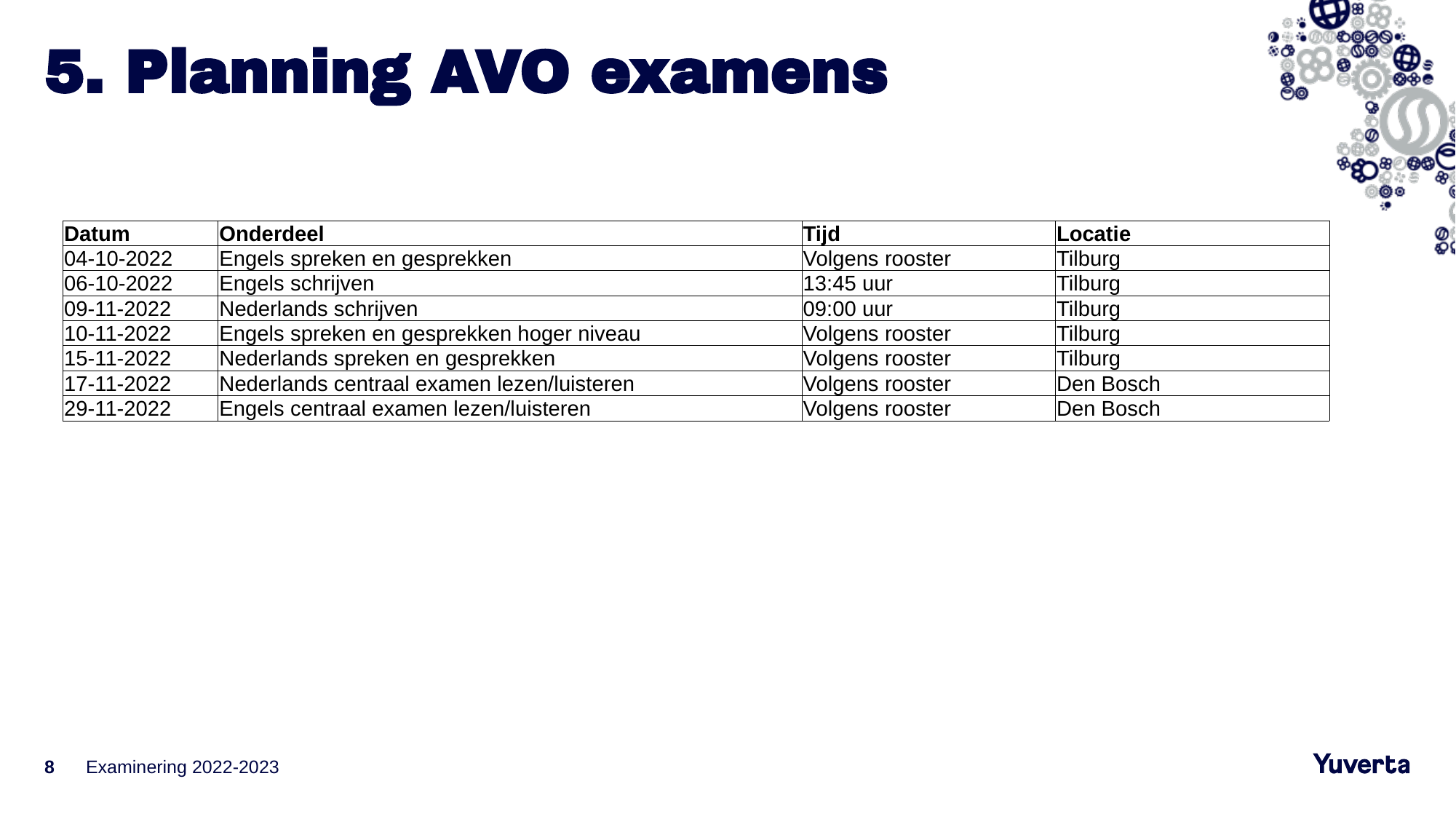

# 5. Planning AVO examens
| Datum | Onderdeel | Tijd | Locatie |
| --- | --- | --- | --- |
| 04-10-2022 | Engels spreken en gesprekken | Volgens rooster | Tilburg |
| 06-10-2022 | Engels schrijven | 13:45 uur | Tilburg |
| 09-11-2022 | Nederlands schrijven | 09:00 uur | Tilburg |
| 10-11-2022 | Engels spreken en gesprekken hoger niveau | Volgens rooster | Tilburg |
| 15-11-2022 | Nederlands spreken en gesprekken | Volgens rooster | Tilburg |
| 17-11-2022 | Nederlands centraal examen lezen/luisteren | Volgens rooster | Den Bosch |
| 29-11-2022 | Engels centraal examen lezen/luisteren | Volgens rooster | Den Bosch |
8
Examinering 2022-2023
11-10-2022